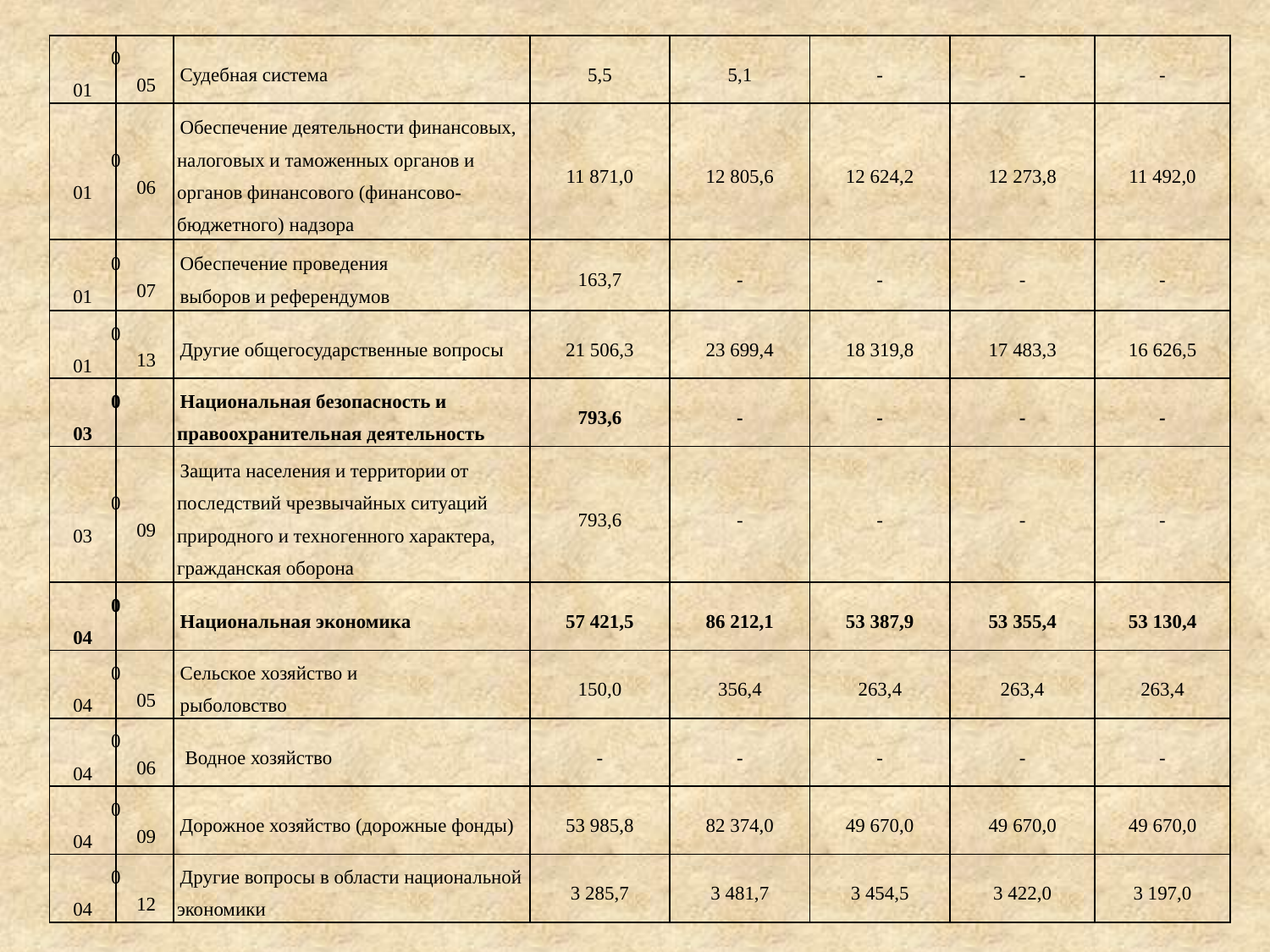

| 001 | 05 | Судебная система | 5,5 | 5,1 | - | - | - |
| --- | --- | --- | --- | --- | --- | --- | --- |
| 001 | 06 | Обеспечение деятельности финансовых, налоговых и таможенных органов и органов финансового (финансово-бюджетного) надзора | 11 871,0 | 12 805,6 | 12 624,2 | 12 273,8 | 11 492,0 |
| 001 | 07 | Обеспечение проведения выборов и референдумов | 163,7 | - | - | - | - |
| 001 | 13 | Другие общегосударственные вопросы | 21 506,3 | 23 699,4 | 18 319,8 | 17 483,3 | 16 626,5 |
| 003 |  | Национальная безопасность и правоохранительная деятельность | 793,6 | - | - | - | - |
| 003 | 09 | Защита населения и территории от последствий чрезвычайных ситуаций природного и техногенного характера, гражданская оборона | 793,6 | - | - | - | - |
| 004 |  | Национальная экономика | 57 421,5 | 86 212,1 | 53 387,9 | 53 355,4 | 53 130,4 |
| 004 | 05 | Сельское хозяйство и рыболовство | 150,0 | 356,4 | 263,4 | 263,4 | 263,4 |
| 004 | 06 | Водное хозяйство | - | - | - | - | - |
| 004 | 09 | Дорожное хозяйство (дорожные фонды) | 53 985,8 | 82 374,0 | 49 670,0 | 49 670,0 | 49 670,0 |
| 004 | 12 | Другие вопросы в области национальной экономики | 3 285,7 | 3 481,7 | 3 454,5 | 3 422,0 | 3 197,0 |